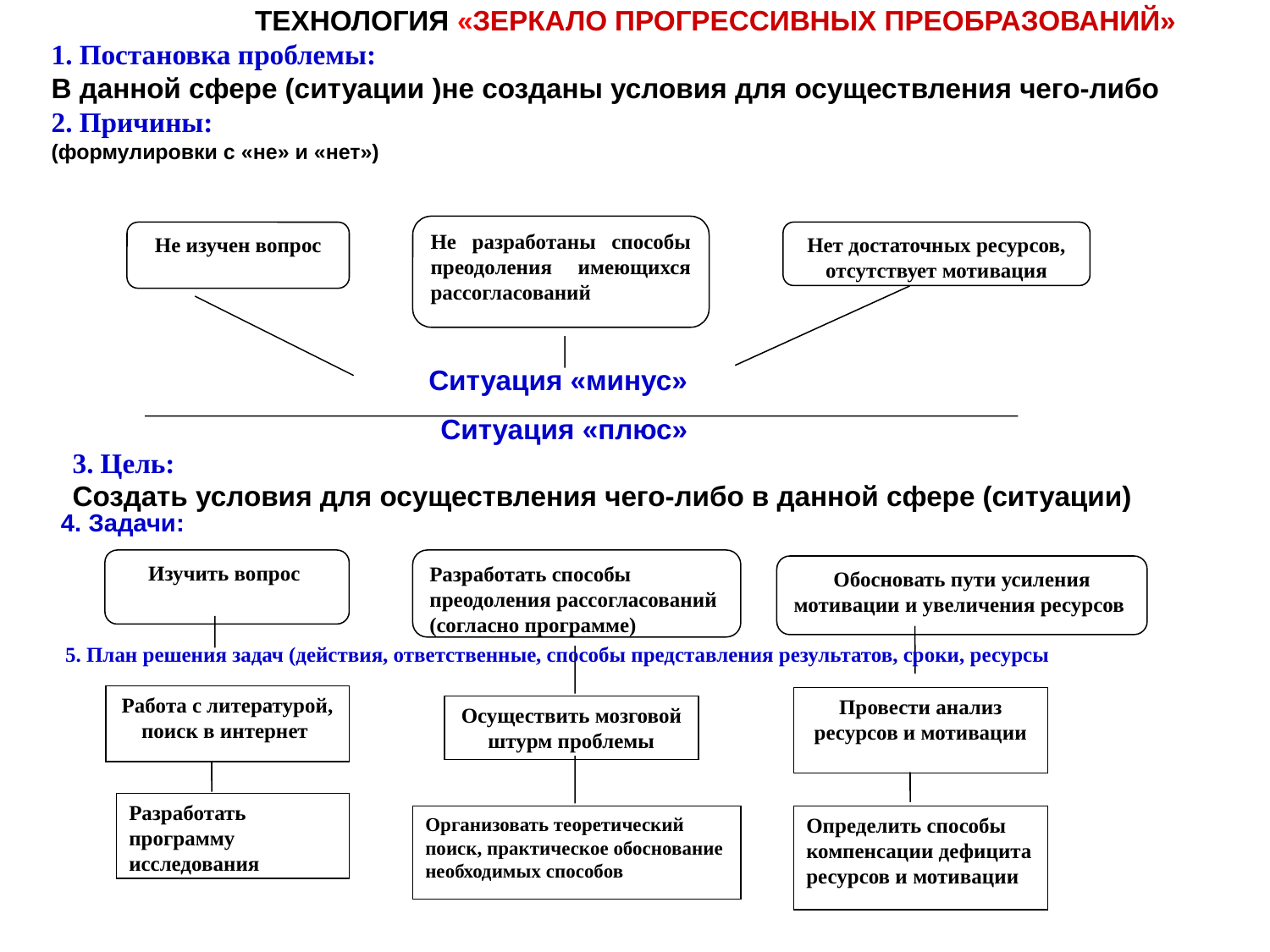

ТЕХНОЛОГИЯ «ЗЕРКАЛО ПРОГРЕССИВНЫХ ПРЕОБРАЗОВАНИЙ»
1. Постановка проблемы:
В данной сфере (ситуации )не созданы условия для осуществления чего-либо
2. Причины:
(формулировки с «не» и «нет»)

Не разработаны способы преодоления имеющихся рассогласований

Не изучен вопрос
Нет достаточных ресурсов, отсутствует мотивация

Ситуация «минус»

                                               Ситуация «плюс»
3. Цель:
Создать условия для осуществления чего-либо в данной сфере (ситуации)

4. Задачи:

Изучить вопрос
Разработать способы преодоления рассогласований (согласно программе)
Обосновать пути усиления мотивации и увеличения ресурсов

5. План решения задач (действия, ответственные, способы представления результатов, сроки, ресурсы

Работа с литературой, поиск в интернет
Провести анализ ресурсов и мотивации
Осуществить мозговой штурм проблемы

Разработать программу исследования
Организовать теоретический поиск, практическое обоснование необходимых способов
Определить способы компенсации дефицита ресурсов и мотивации